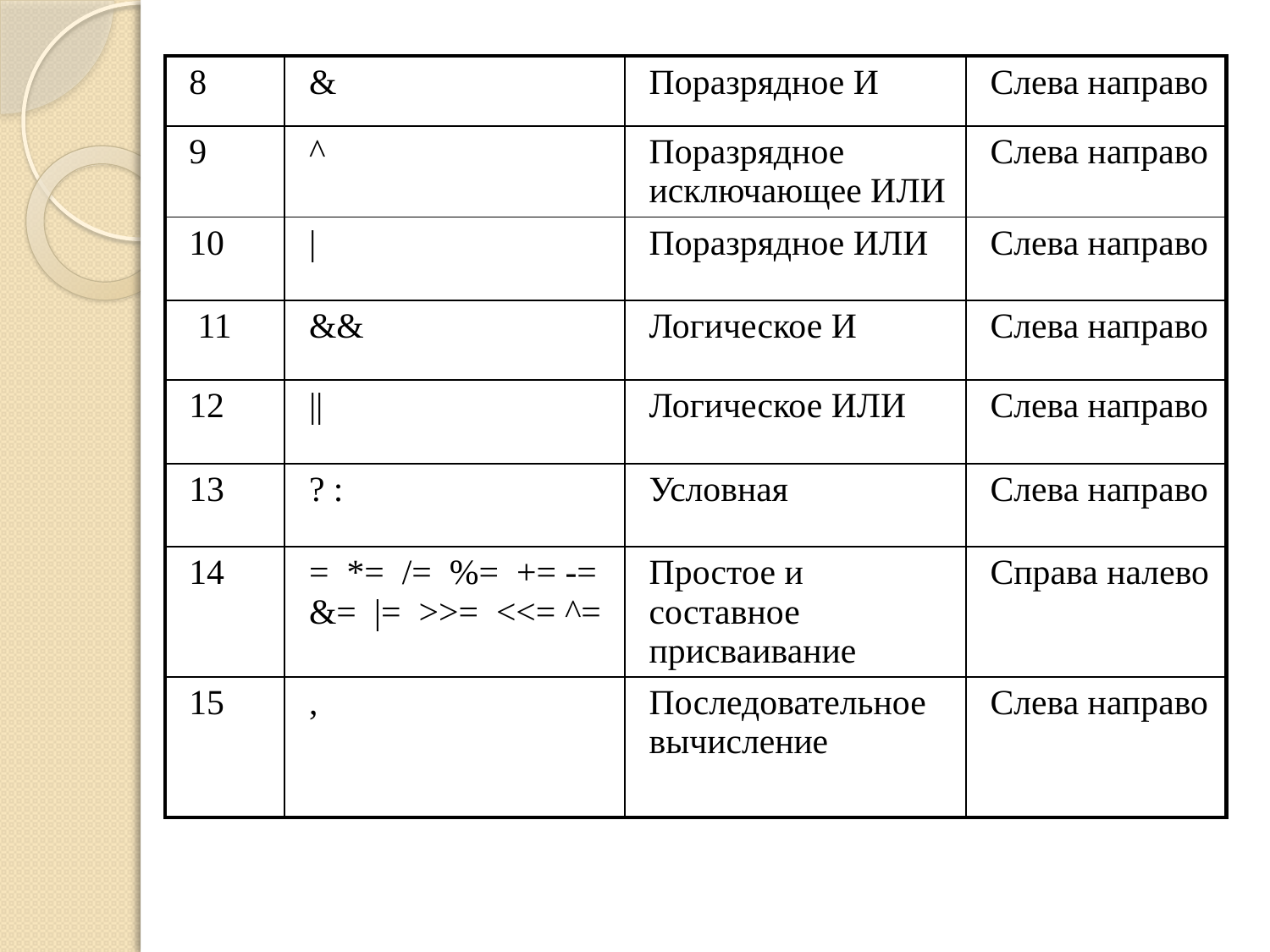

| 8 | & | Поразрядное И | Слева направо |
| --- | --- | --- | --- |
| 9 | ^ | Поразрядное исключающее ИЛИ | Слева направо |
| 10 | | | Поразрядное ИЛИ | Слева направо |
| 11 | && | Логическое И | Слева направо |
| 12 | || | Логическое ИЛИ | Слева направо |
| 13 | ? : | Условная | Слева направо |
| 14 | = \*= /= %= += -= &= |= >>= <<= ^= | Простое и составное присваивание | Справа налево |
| 15 | , | Последовательное вычисление | Слева направо |